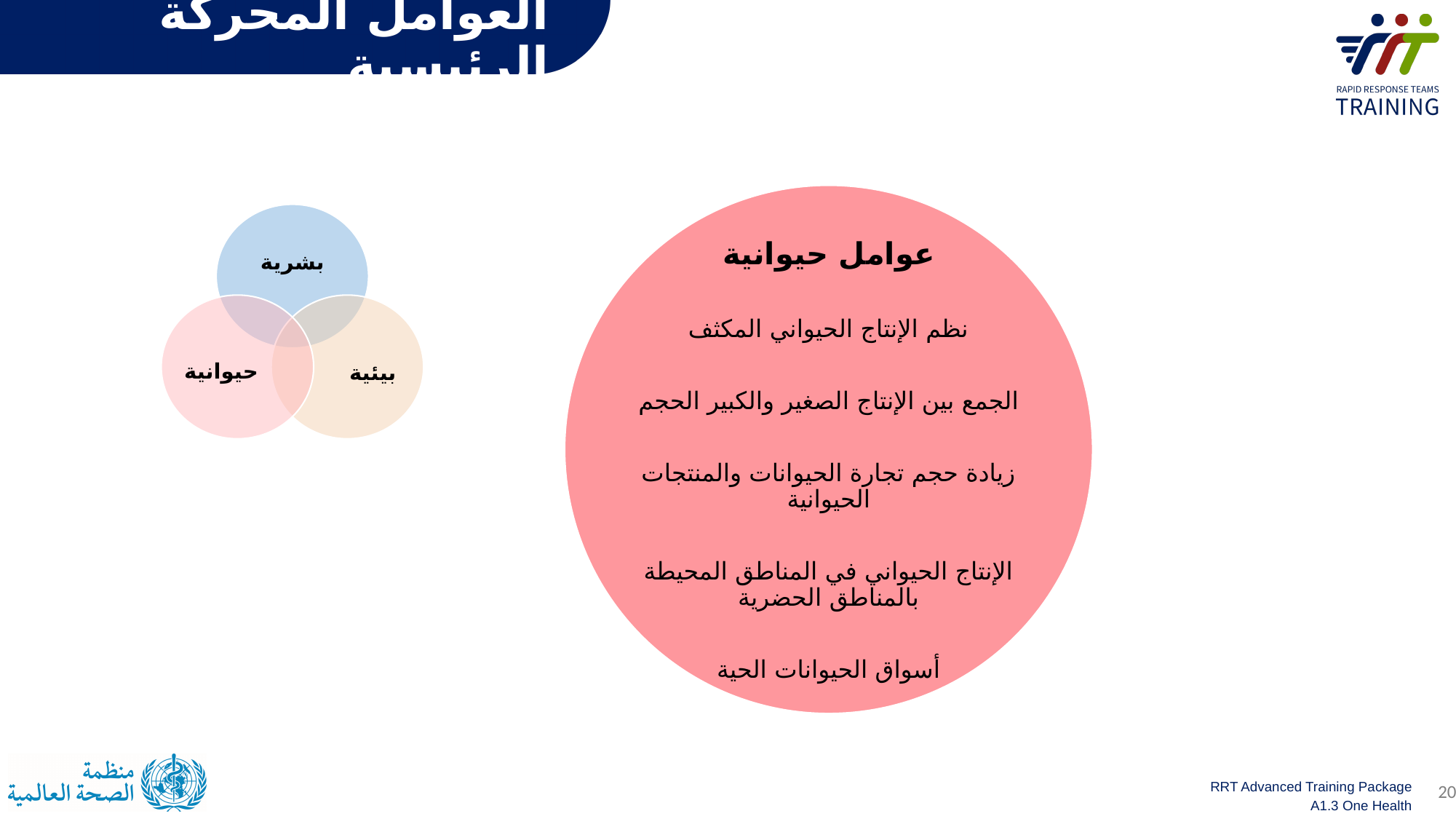

# العوامل المحركة الرئيسية

بشرية

حيوانية

بيئية
عوامل حيوانية

نظم الإنتاج الحيواني المكثف

الجمع بين الإنتاج الصغير والكبير الحجم

زيادة حجم تجارة الحيوانات والمنتجات الحيوانية

الإنتاج الحيواني في المناطق المحيطة بالمناطق الحضرية

أسواق الحيوانات الحية
20